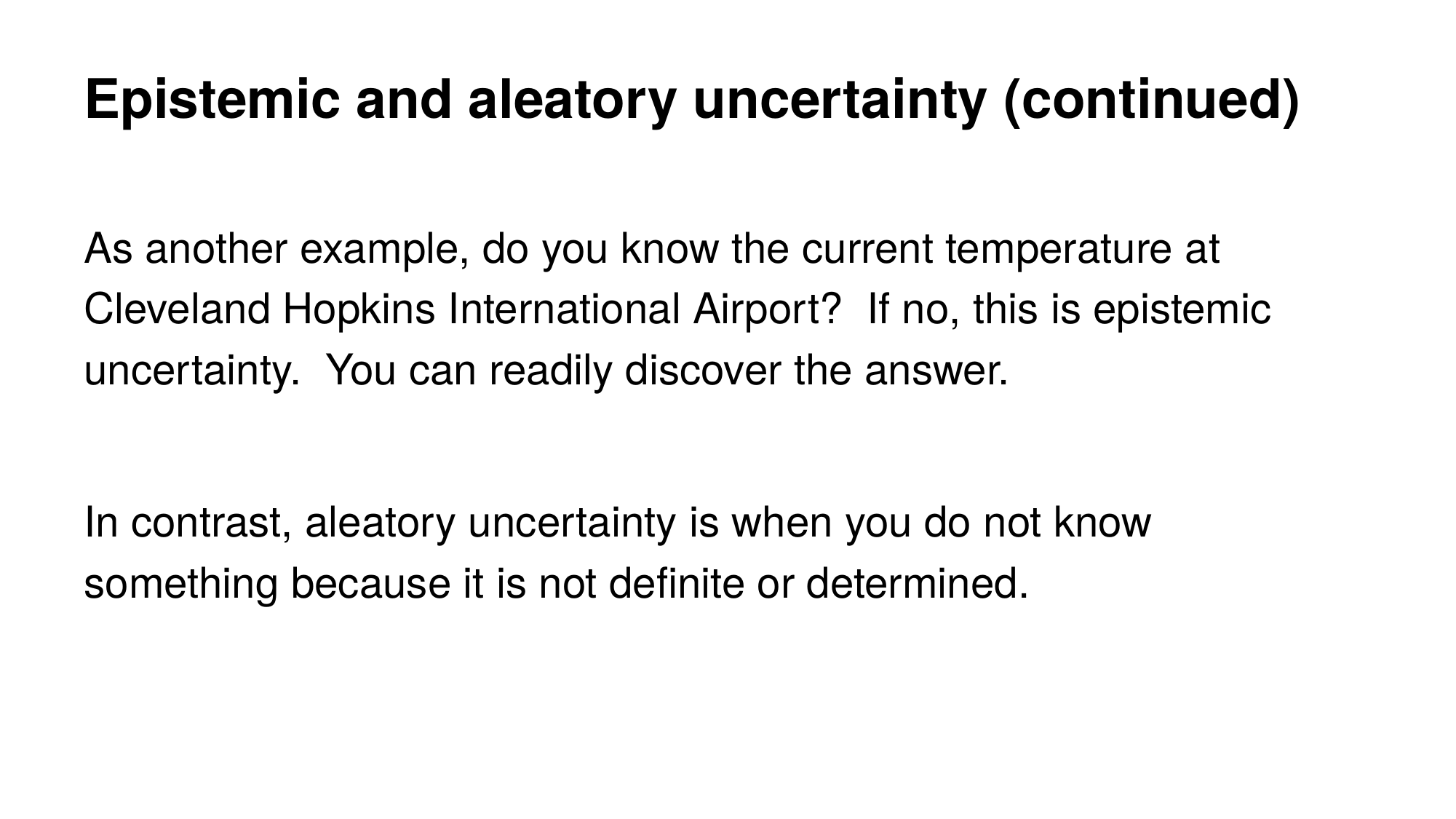

# Epistemic and aleatory uncertainty (continued)
As another example, do you know the current temperature at Cleveland Hopkins International Airport?  If no, this is epistemic uncertainty.  You can readily discover the answer.

In contrast, aleatory uncertainty is when you do not know something because it is not definite or determined.